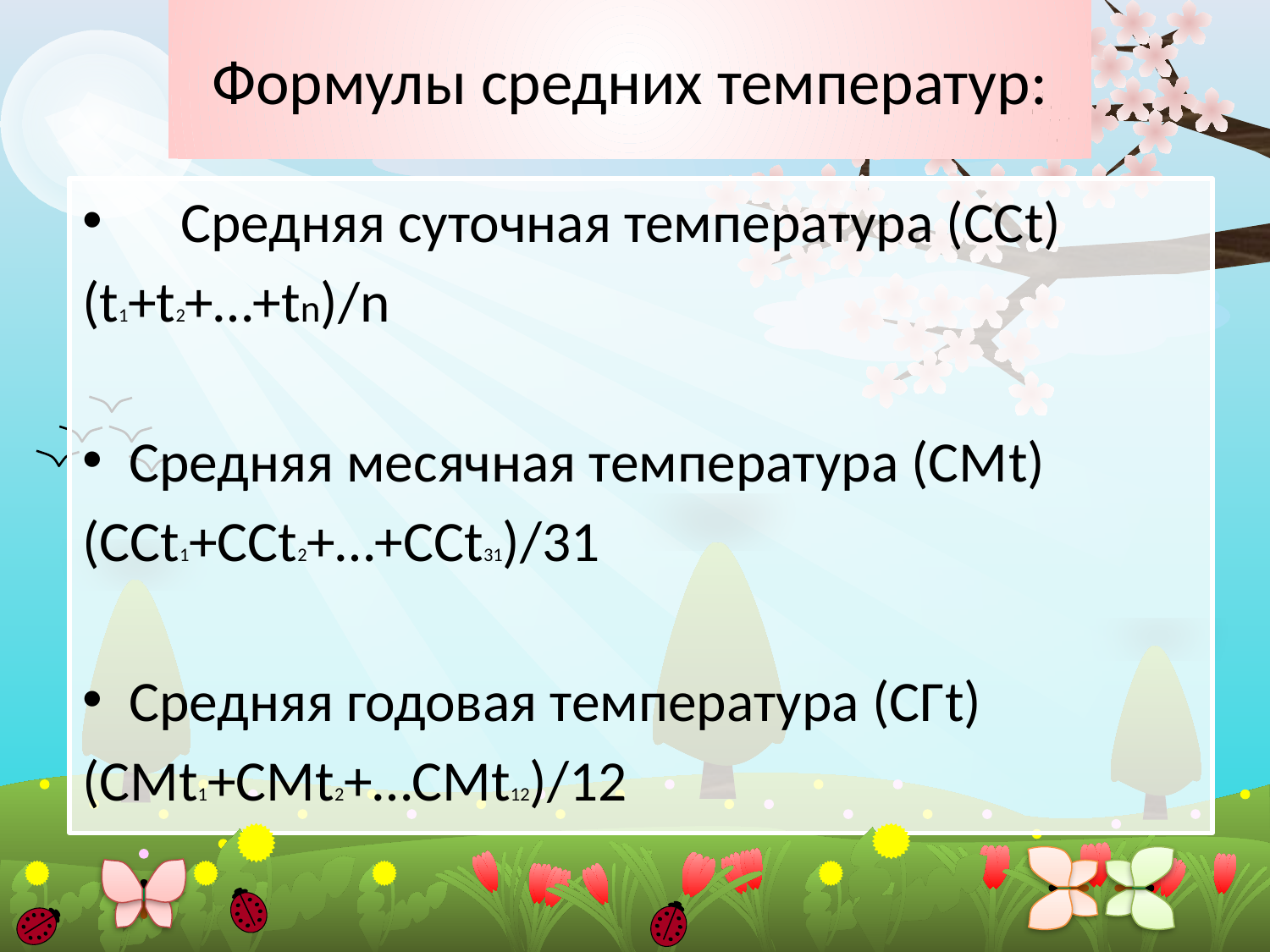

# Формулы средних температур:

    Средняя суточная температура (ССt)
(t1+t2+…+tn)/n

Средняя месячная температура (СМt)
(CCt1+CCt2+…+CCt31)/31

Средняя годовая температура (СГt)
(CMt1+CMt2+…CMt12)/12